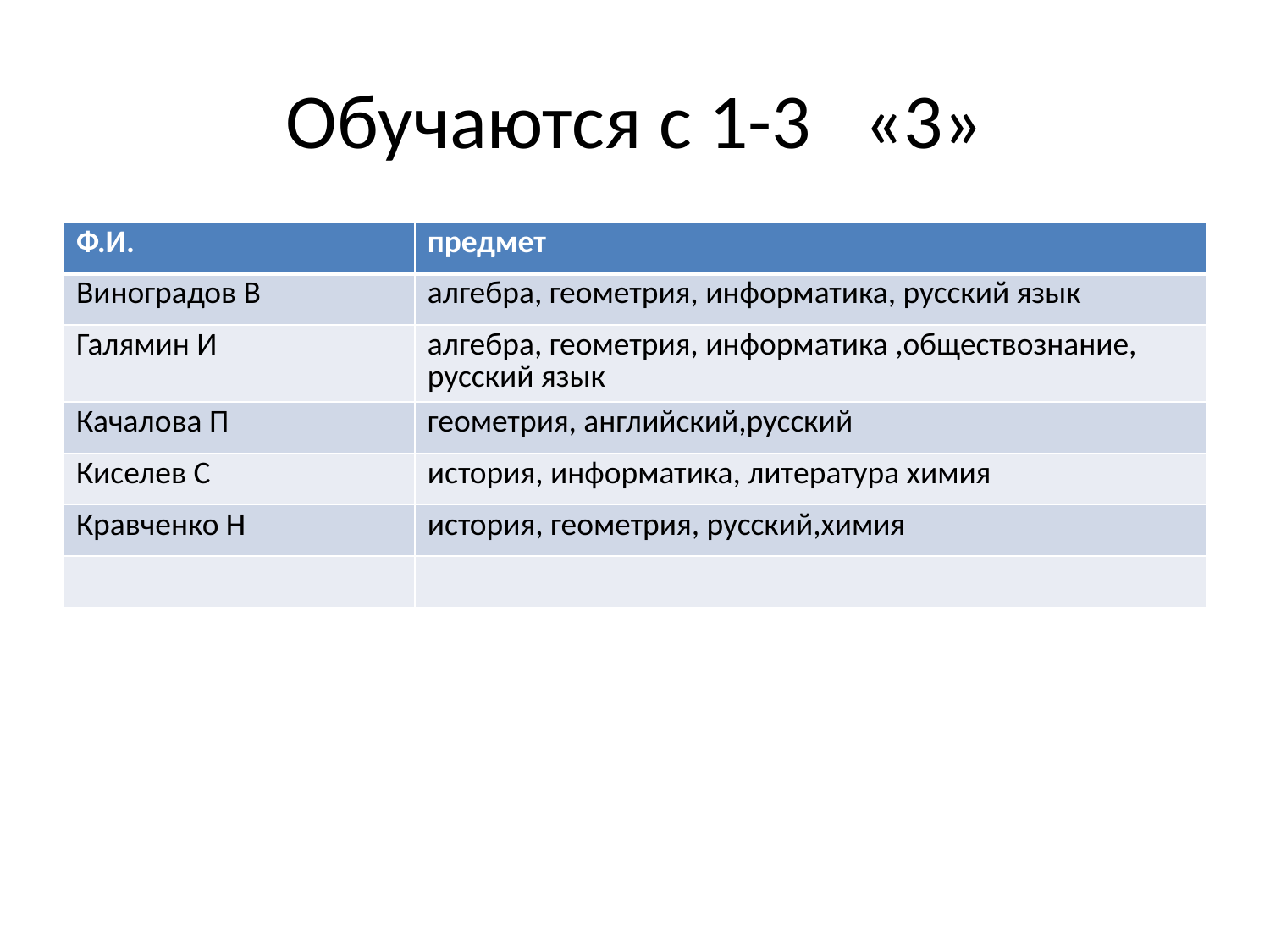

# Обучаются с 1-3   «3»
| Ф.И. | предмет |
| --- | --- |
| Виноградов В | алгебра, геометрия, информатика, русский язык |
| Галямин И | алгебра, геометрия, информатика ,обществознание, русский язык |
| Качалова П | геометрия, английский,русский |
| Киселев С | история, информатика, литература химия |
| Кравченко Н | история, геометрия, русский,химия |
|  |  |